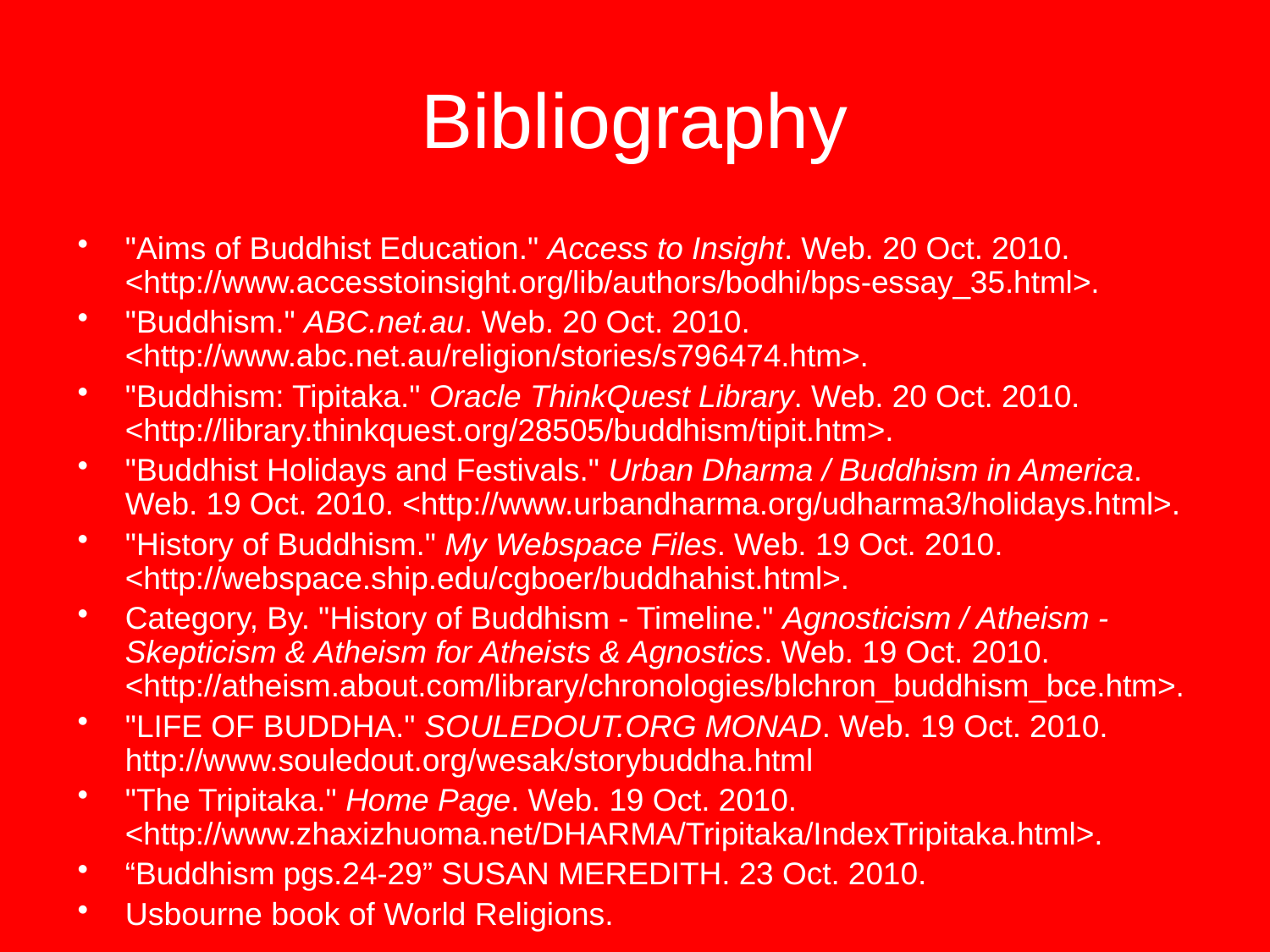

# Bibliography
"Aims of Buddhist Education." Access to Insight. Web. 20 Oct. 2010. <http://www.accesstoinsight.org/lib/authors/bodhi/bps-essay_35.html>.
"Buddhism." ABC.net.au. Web. 20 Oct. 2010. <http://www.abc.net.au/religion/stories/s796474.htm>.
"Buddhism: Tipitaka." Oracle ThinkQuest Library. Web. 20 Oct. 2010. <http://library.thinkquest.org/28505/buddhism/tipit.htm>.
"Buddhist Holidays and Festivals." Urban Dharma / Buddhism in America. Web. 19 Oct. 2010. <http://www.urbandharma.org/udharma3/holidays.html>.
"History of Buddhism." My Webspace Files. Web. 19 Oct. 2010. <http://webspace.ship.edu/cgboer/buddhahist.html>.
Category, By. "History of Buddhism - Timeline." Agnosticism / Atheism - Skepticism & Atheism for Atheists & Agnostics. Web. 19 Oct. 2010. <http://atheism.about.com/library/chronologies/blchron_buddhism_bce.htm>.
"LIFE OF BUDDHA." SOULEDOUT.ORG MONAD. Web. 19 Oct. 2010. http://www.souledout.org/wesak/storybuddha.html
"The Tripitaka." Home Page. Web. 19 Oct. 2010. <http://www.zhaxizhuoma.net/DHARMA/Tripitaka/IndexTripitaka.html>.
“Buddhism pgs.24-29” SUSAN MEREDITH. 23 Oct. 2010.
Usbourne book of World Religions.